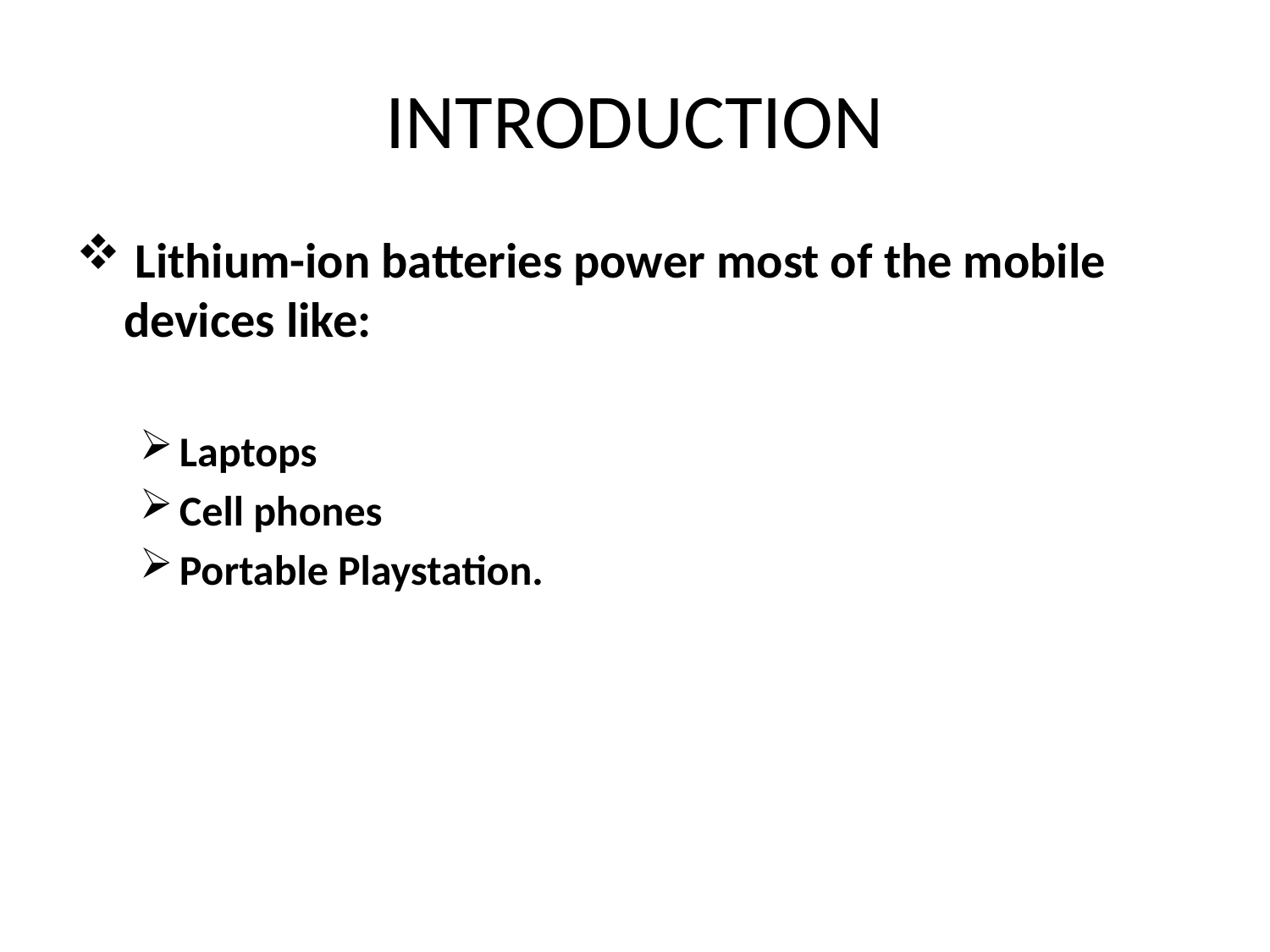

# INTRODUCTION
 Lithium-ion batteries power most of the mobile devices like:

Laptops
Cell phones
Portable Playstation.